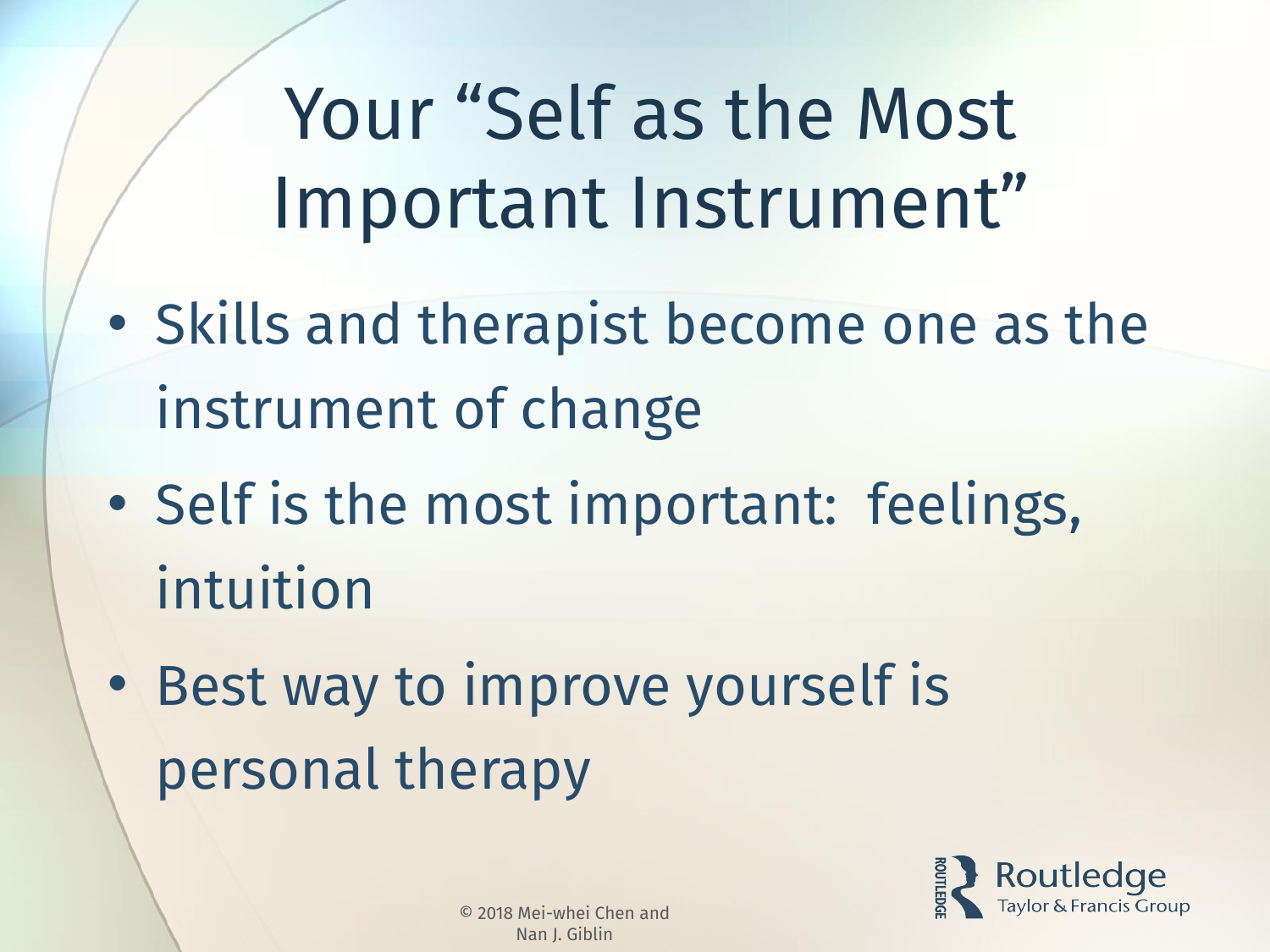

# Your “Self as the Most Important Instrument”
Skills and therapist become one as the instrument of change
Self is the most important:  feelings, intuition
Best way to improve yourself is personal therapy